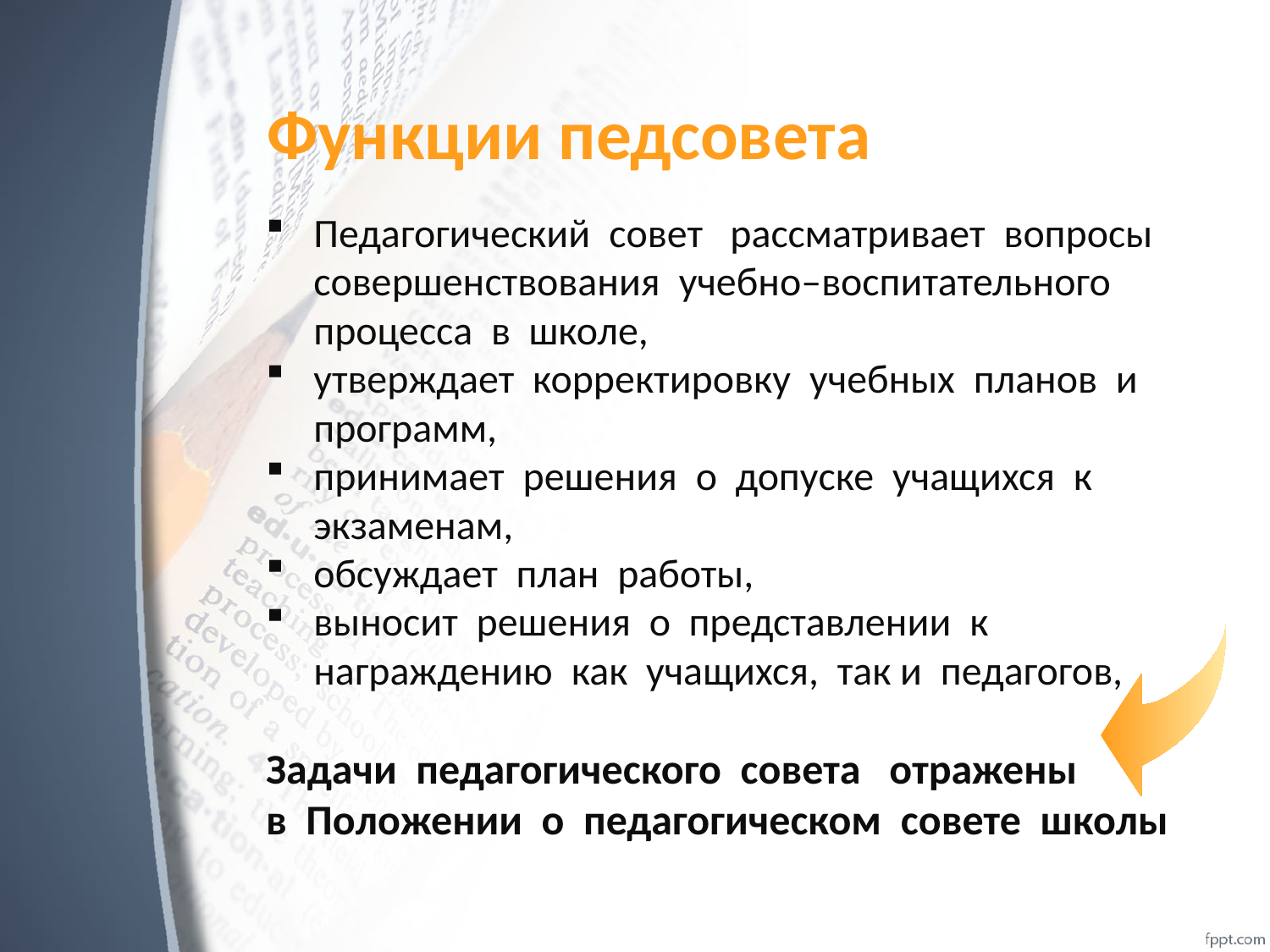

# Функции педсовета
Педагогический  совет   рассматривает  вопросы  совершенствования  учебно–воспитатель­ного  процесса  в  школе,
утверждает  корректировку  учебных  планов  и   программ,
принимает  решения  о  допуске  учащихся  к        экзаменам,
обсуждает  план  работы,
выносит  решения  о  представлении  к  награждению  как  учащихся,  так и  педагогов,

Задачи  педагогического  совета   отражены          в  Положении  о  педагогическом  совете  школы